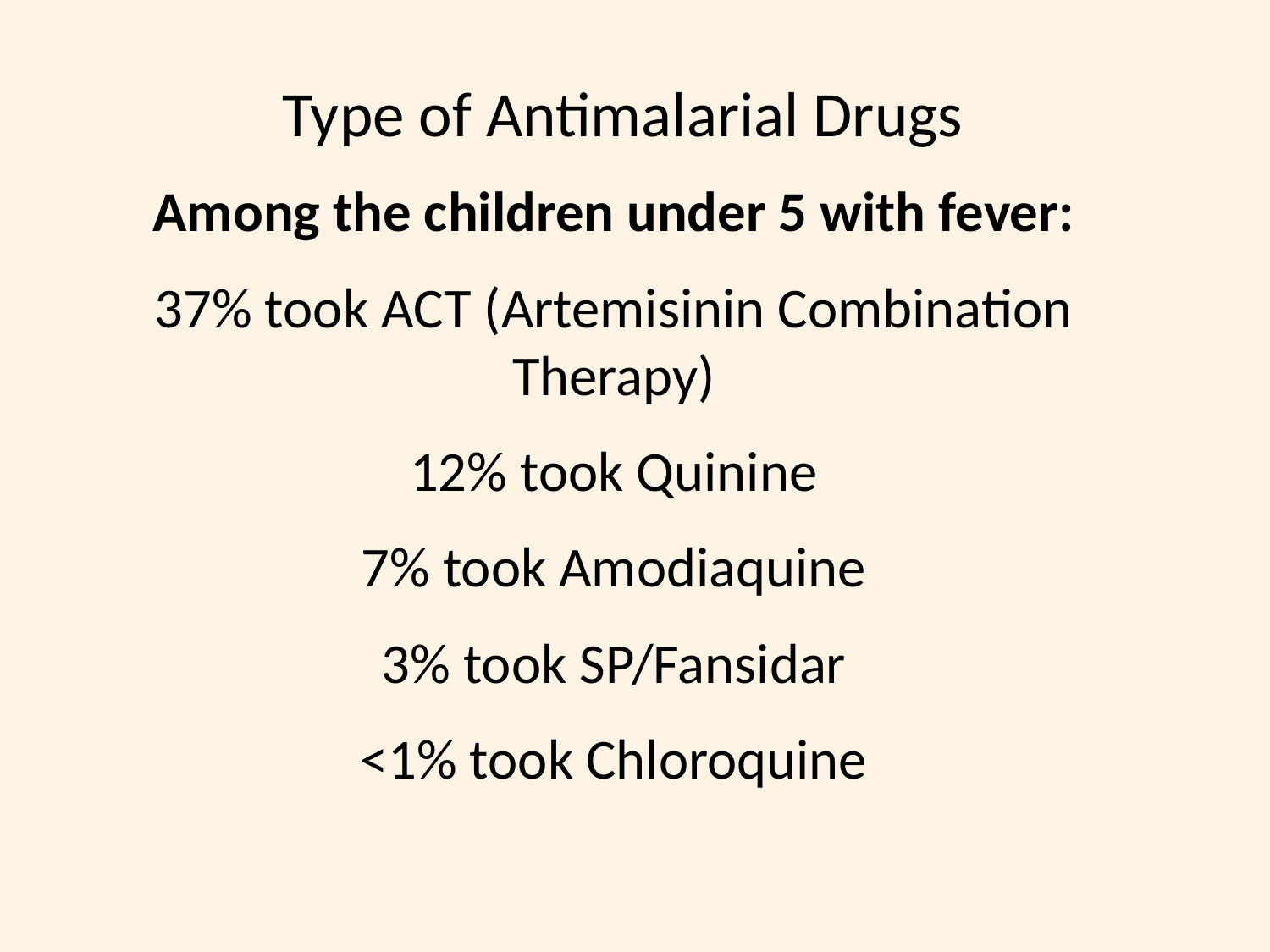

# Type of Antimalarial Drugs
Among the children under 5 with fever:
37% took ACT (Artemisinin Combination Therapy)
12% took Quinine
7% took Amodiaquine
3% took SP/Fansidar
<1% took Chloroquine